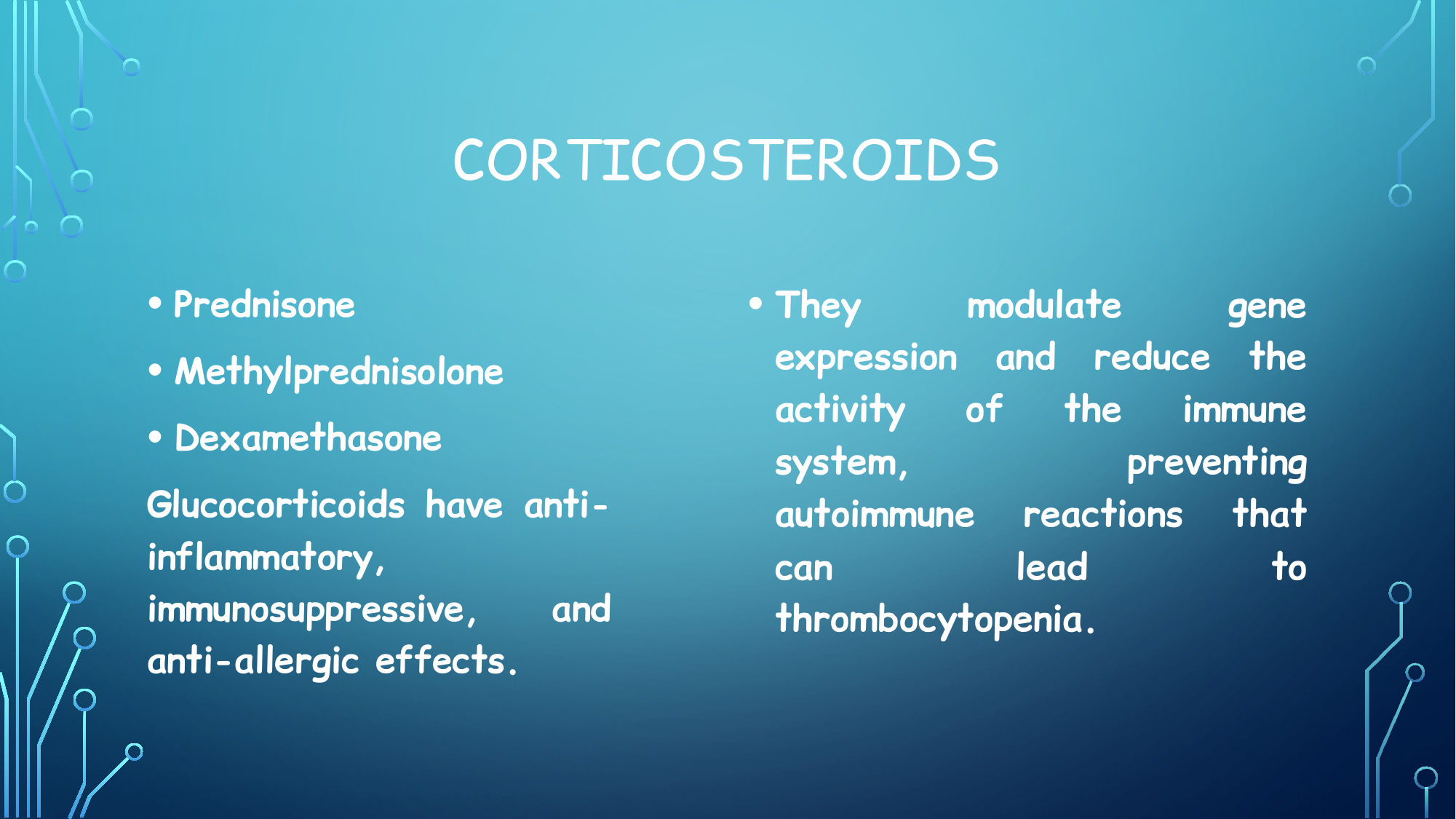

# Corticosteroids
Prednisone
Methylprednisolone
Dexamethasone
Glucocorticoids have anti-inflammatory, immunosuppressive, and anti-allergic effects.
They modulate gene expression and reduce the activity of the immune system, preventing autoimmune reactions that can lead to thrombocytopenia.